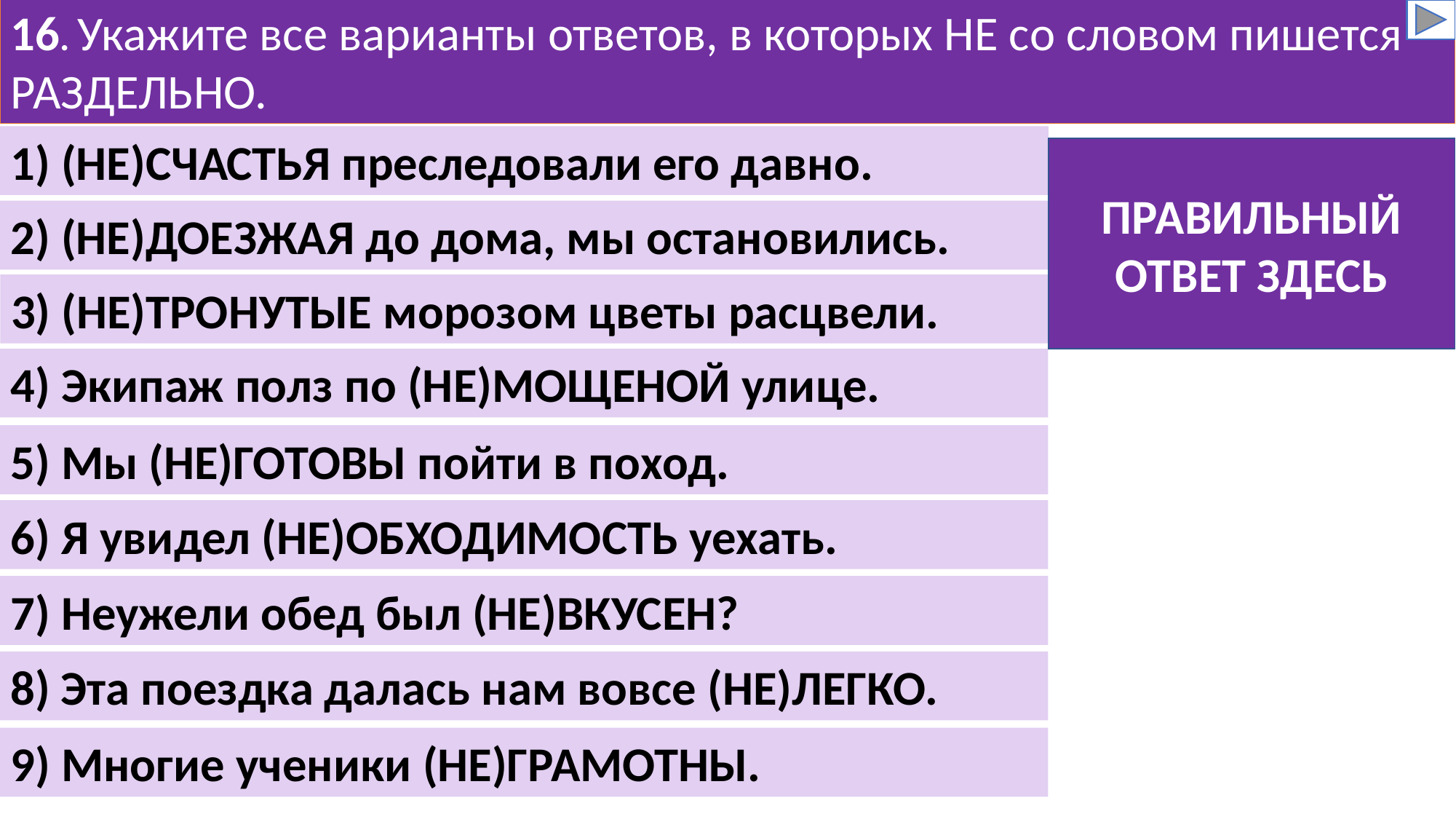

16. Укажите все варианты ответов, в которых НЕ со словом пишется РАЗДЕЛЬНО.
1) (НЕ)СЧАСТЬЯ преследовали его давно.
ПРАВИЛЬНЫЙ ОТВЕТ ЗДЕСЬ
2, 3, 5, 7, 8
2) (НЕ)ДОЕЗЖАЯ до дома, мы остановились.
3) (НЕ)ТРОНУТЫЕ морозом цветы расцвели.
4) Экипаж полз по (НЕ)МОЩЕНОЙ улице.
5) Мы (НЕ)ГОТОВЫ пойти в поход.
6) Я увидел (НЕ)ОБХОДИМОСТЬ уехать.
7) Неужели обед был (НЕ)ВКУСЕН?
8) Эта поездка далась нам вовсе (НЕ)ЛЕГКО.
9) Многие ученики (НЕ)ГРАМОТНЫ.